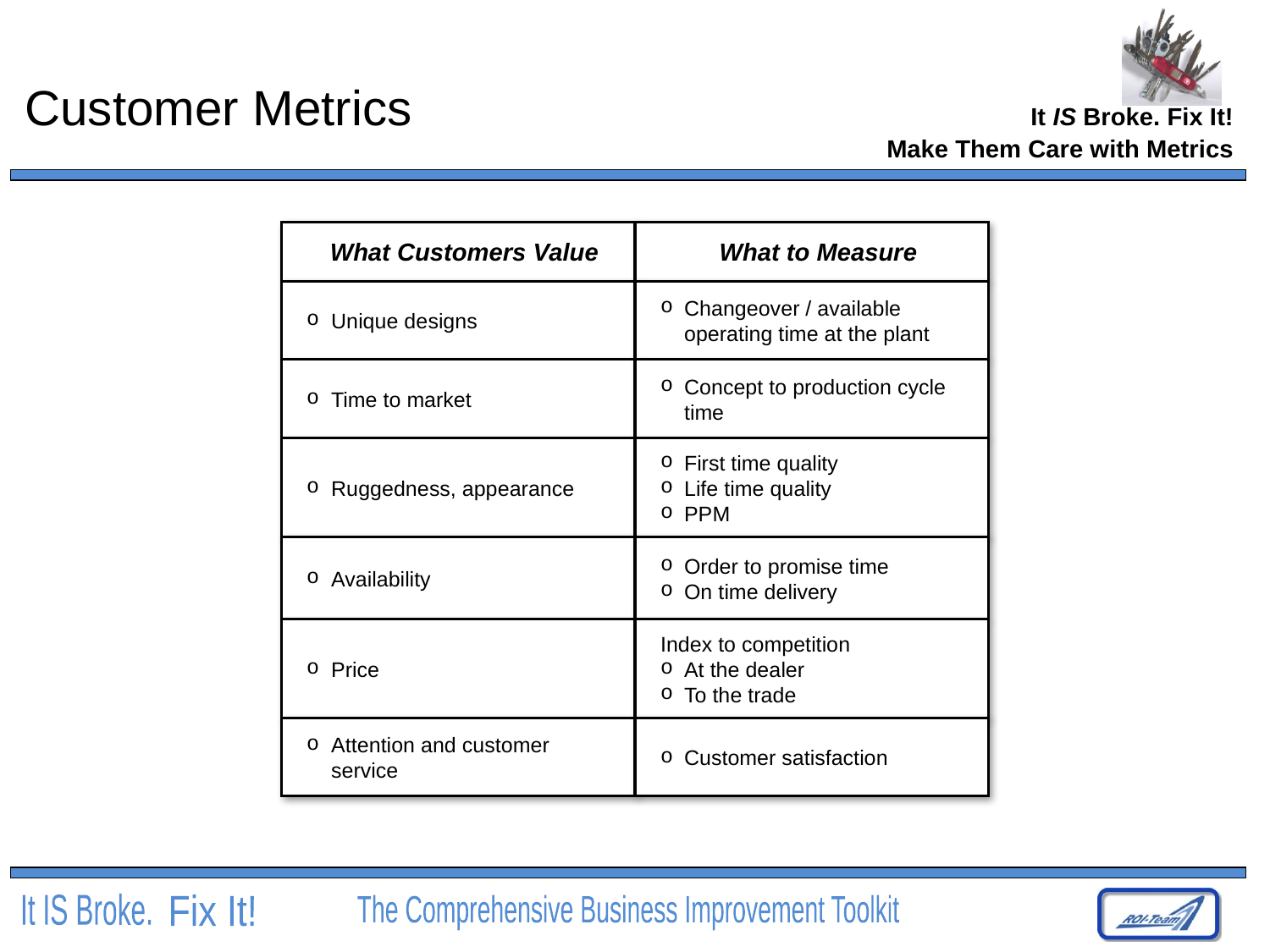

# Customer Metrics
Make Them Care with Metrics
What Customers Value
What to Measure
Unique designs
Changeover / available operating time at the plant
Time to market
Concept to production cycle time
Ruggedness, appearance
First time quality
Life time quality
PPM
Availability
Order to promise time
On time delivery
Price
Index to competition
At the dealer
To the trade
Attention and customer service
Customer satisfaction